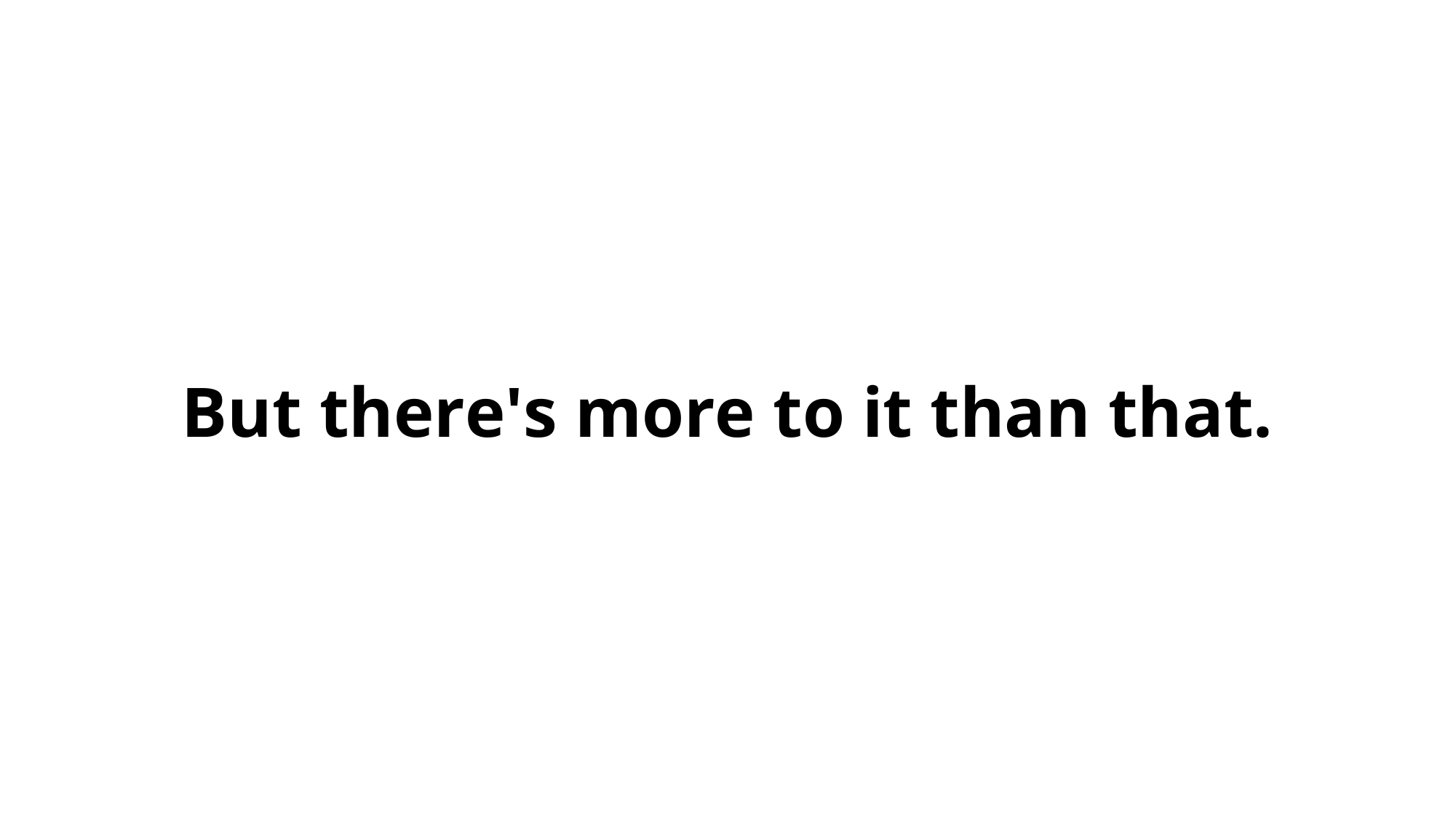

But there's more to it than that.